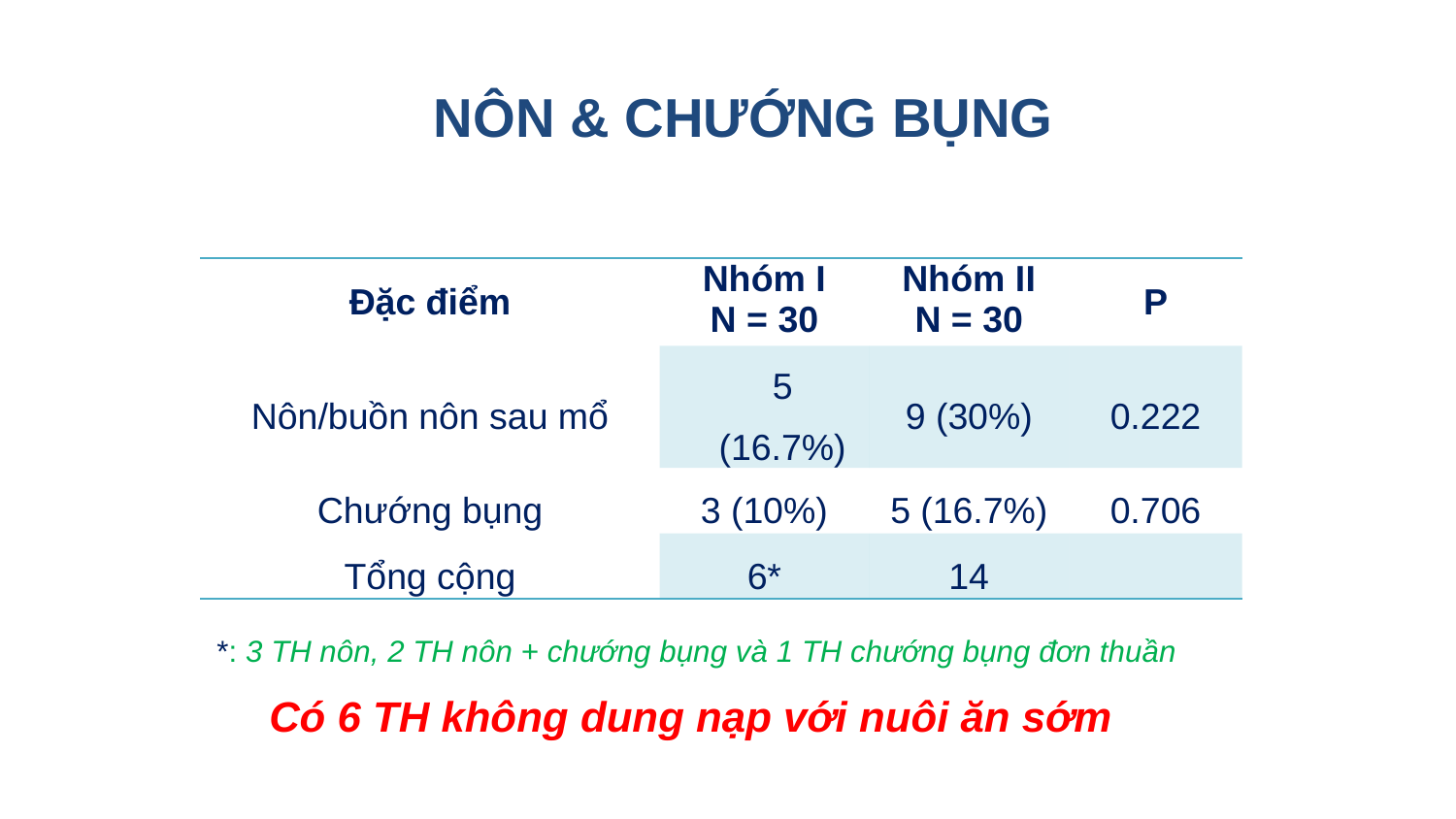

NÔN & CHƯỚNG BỤNG
| Đặc điểm | Nhóm I N = 30 | Nhóm II N = 30 | P |
| --- | --- | --- | --- |
| Nôn/buồn nôn sau mổ | 5 (16.7%) | 9 (30%) | 0.222 |
| Chướng bụng | 3 (10%) | 5 (16.7%) | 0.706 |
| Tổng cộng | 6\* | 14 |  |
*: 3 TH nôn, 2 TH nôn + chướng bụng và 1 TH chướng bụng đơn thuần
Có 6 TH không dung nạp với nuôi ăn sớm